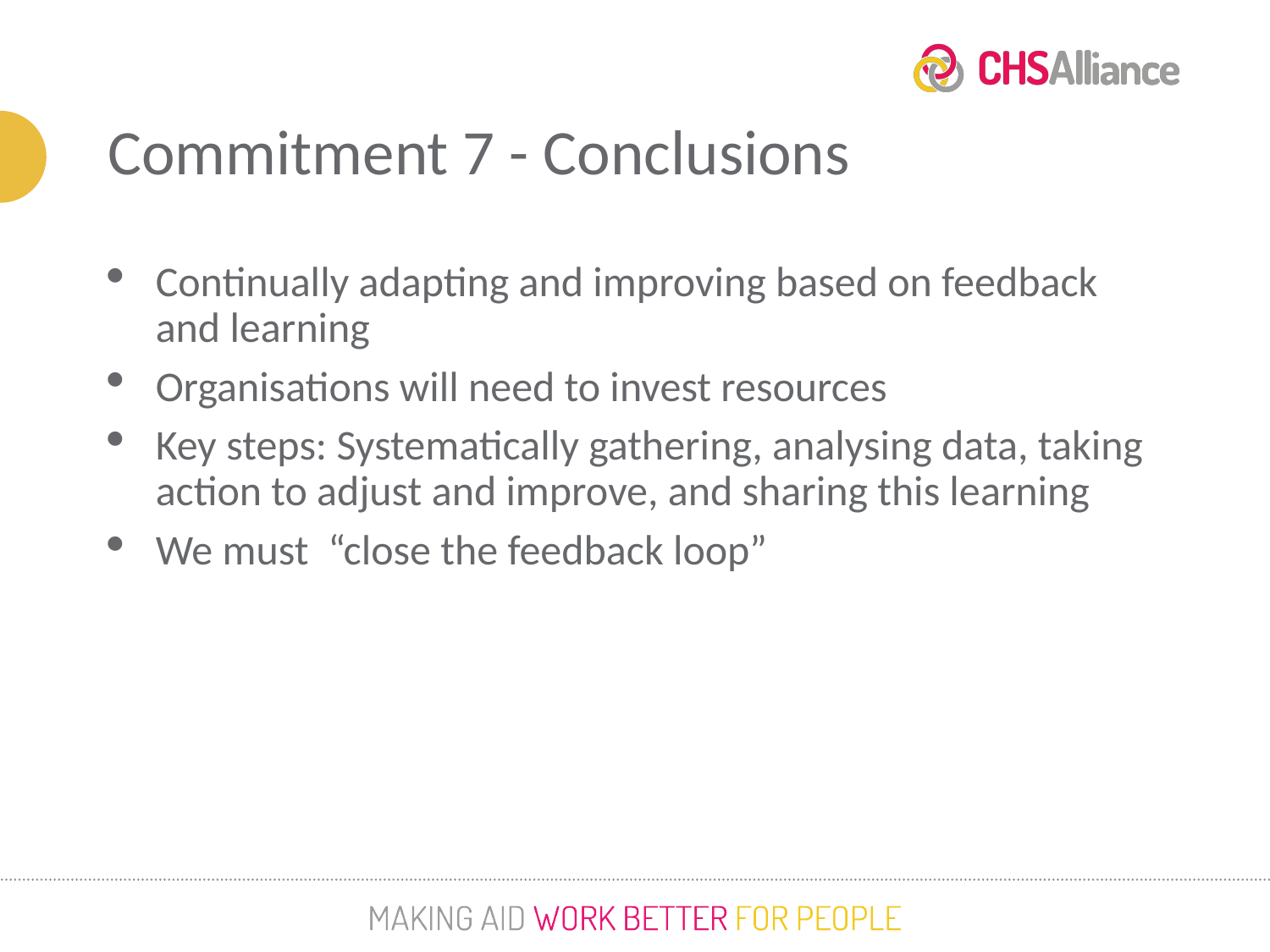

Commitment 7 - Conclusions
Continually adapting and improving based on feedback and learning
Organisations will need to invest resources
Key steps: Systematically gathering, analysing data, taking action to adjust and improve, and sharing this learning
We must  “close the feedback loop”